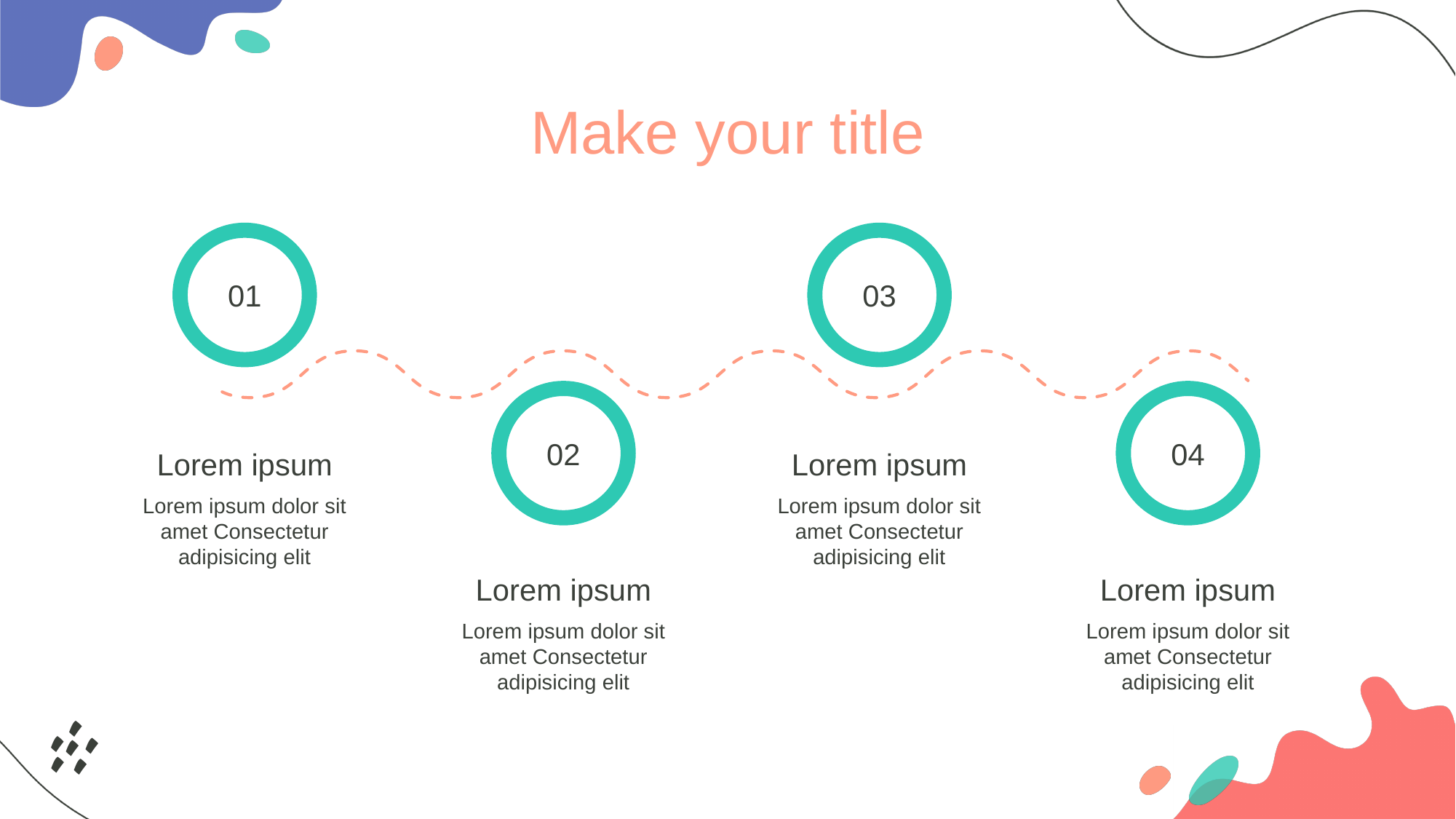

Make your title
01
03

02
04
Lorem ipsum
Lorem ipsum
Lorem ipsum dolor sit amet Consectetur adipisicing elit
Lorem ipsum dolor sit amet Consectetur adipisicing elit
Lorem ipsum
Lorem ipsum
Lorem ipsum dolor sit amet Consectetur adipisicing elit
Lorem ipsum dolor sit amet Consectetur adipisicing elit